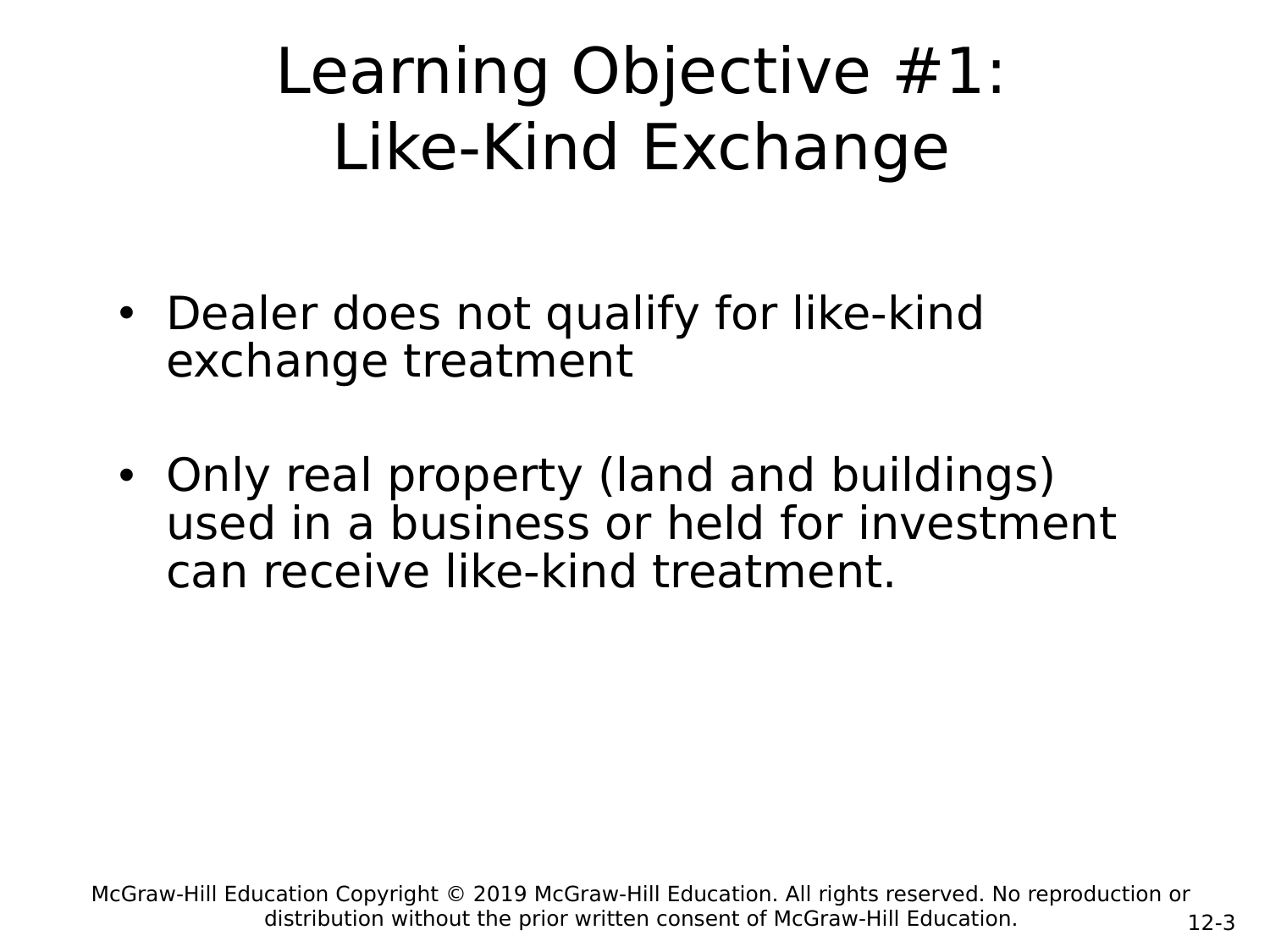

Learning Objective #1:
Like-Kind Exchange

Dealer does not qualify for like-kind exchange treatment

Only real property (land and buildings) used in a business or held for investment can receive like-kind treatment.
McGraw-Hill Education Copyright © 2019 McGraw-Hill Education. All rights reserved. No reproduction or distribution without the prior written consent of McGraw-Hill Education.
12-3